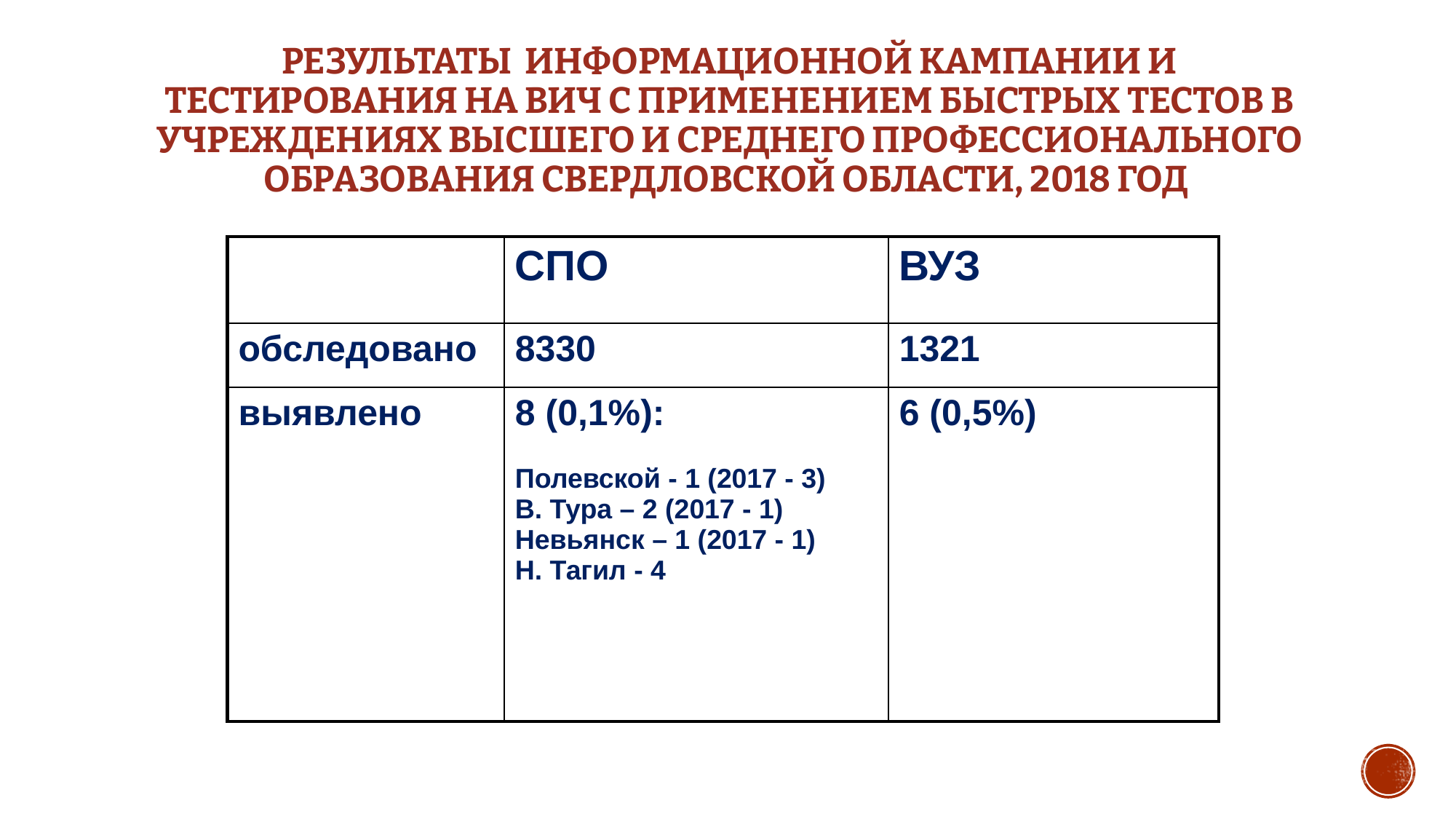

# РЕЗУЛЬТАТЫ  ИНФОРМАЦИОННОЙ КАМПАНИИ И ТЕСТИРОВАНИЯ НА ВИЧ С ПРИМЕНЕНИЕМ БЫСТРЫХ ТЕСТОВ В УЧРЕЖДЕНИЯХ ВЫСШЕГО И СРЕДНЕГО ПРОФЕССИОНАЛЬНОГО ОБРАЗОВАНИЯ СВЕРДЛОВСКОЙ ОБЛАСТИ, 2018 год
|  | СПО | ВУЗ |
| --- | --- | --- |
| обследовано | 8330 | 1321 |
| выявлено | 8 (0,1%): Полевской - 1 (2017 - 3) В. Тура – 2 (2017 - 1) Невьянск – 1 (2017 - 1) Н. Тагил - 4 | 6 (0,5%) |